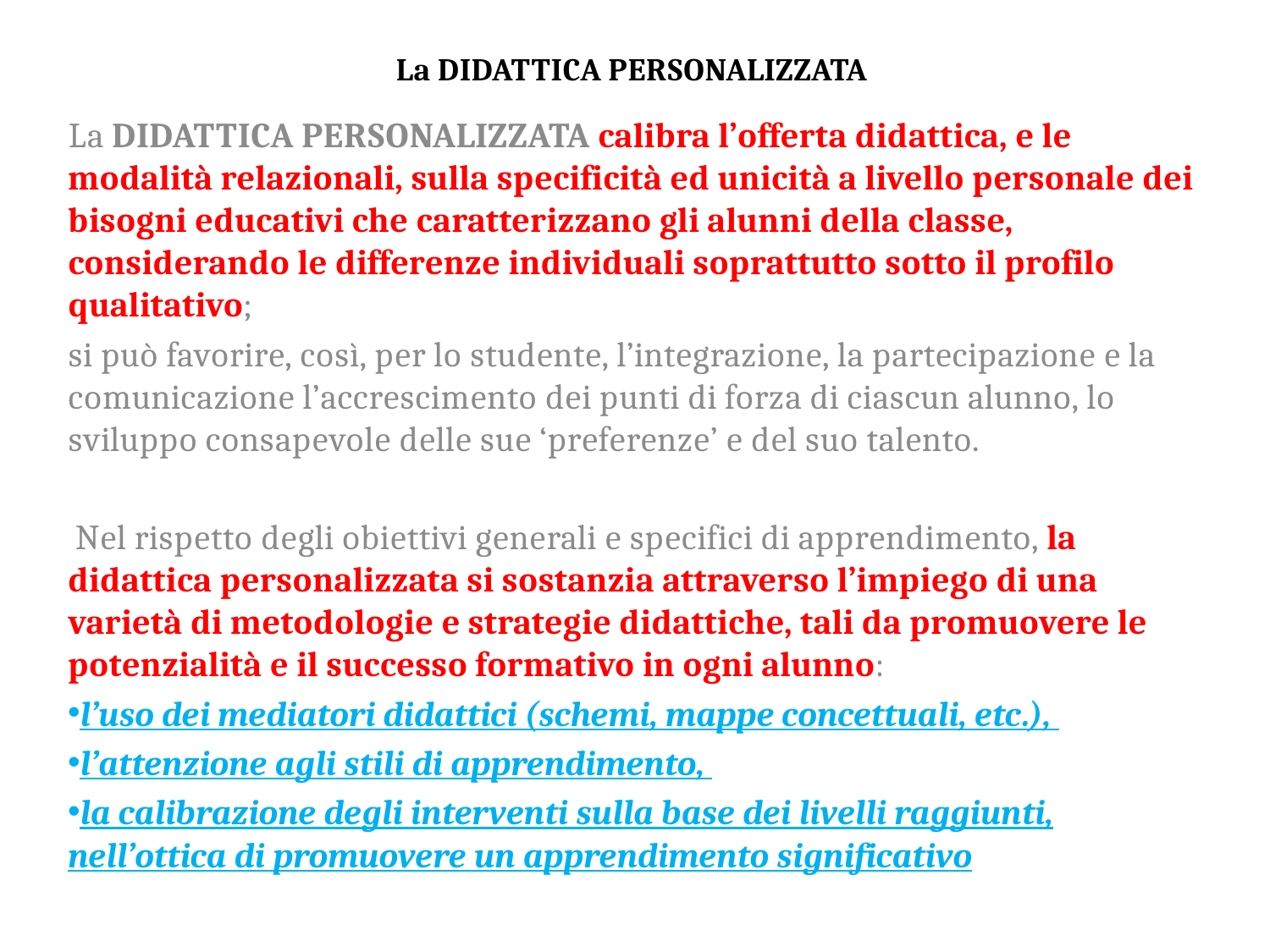

# La DIDATTICA PERSONALIZZATA
La DIDATTICA PERSONALIZZATA calibra l’offerta didattica, e le modalità relazionali, sulla specificità ed unicità a livello personale dei bisogni educativi che caratterizzano gli alunni della classe, considerando le differenze individuali soprattutto sotto il profilo qualitativo;
si può favorire, così, per lo studente, l’integrazione, la partecipazione e la comunicazione l’accrescimento dei punti di forza di ciascun alunno, lo sviluppo consapevole delle sue ‘preferenze’ e del suo talento.

 Nel rispetto degli obiettivi generali e specifici di apprendimento, la didattica personalizzata si sostanzia attraverso l’impiego di una varietà di metodologie e strategie didattiche, tali da promuovere le potenzialità e il successo formativo in ogni alunno:
l’uso dei mediatori didattici (schemi, mappe concettuali, etc.),
l’attenzione agli stili di apprendimento,
la calibrazione degli interventi sulla base dei livelli raggiunti, nell’ottica di promuovere un apprendimento significativo